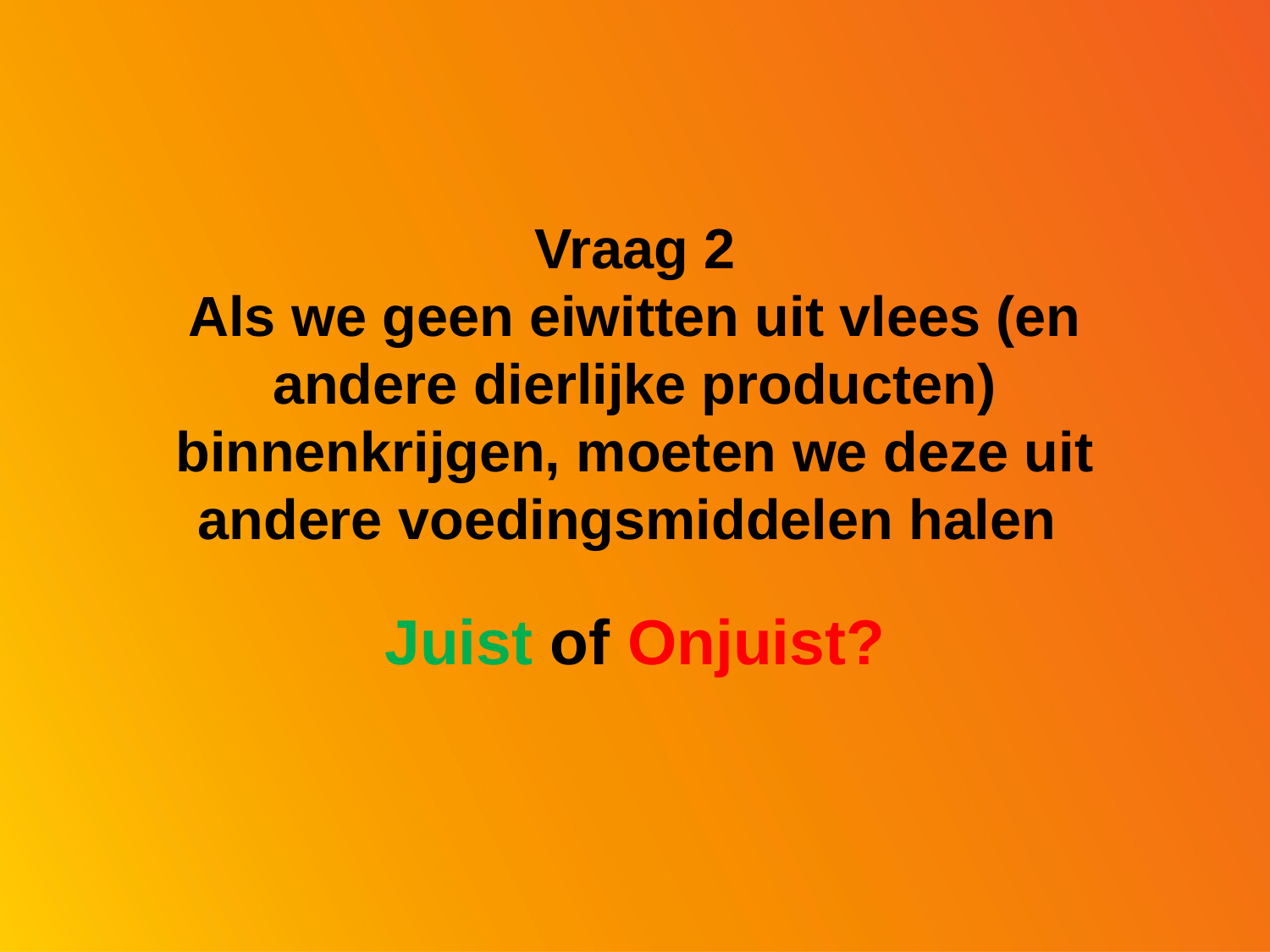

Vraag 2
Als we geen eiwitten uit vlees (en andere dierlijke producten) binnenkrijgen, moeten we deze uit andere voedingsmiddelen halen

Juist of Onjuist?